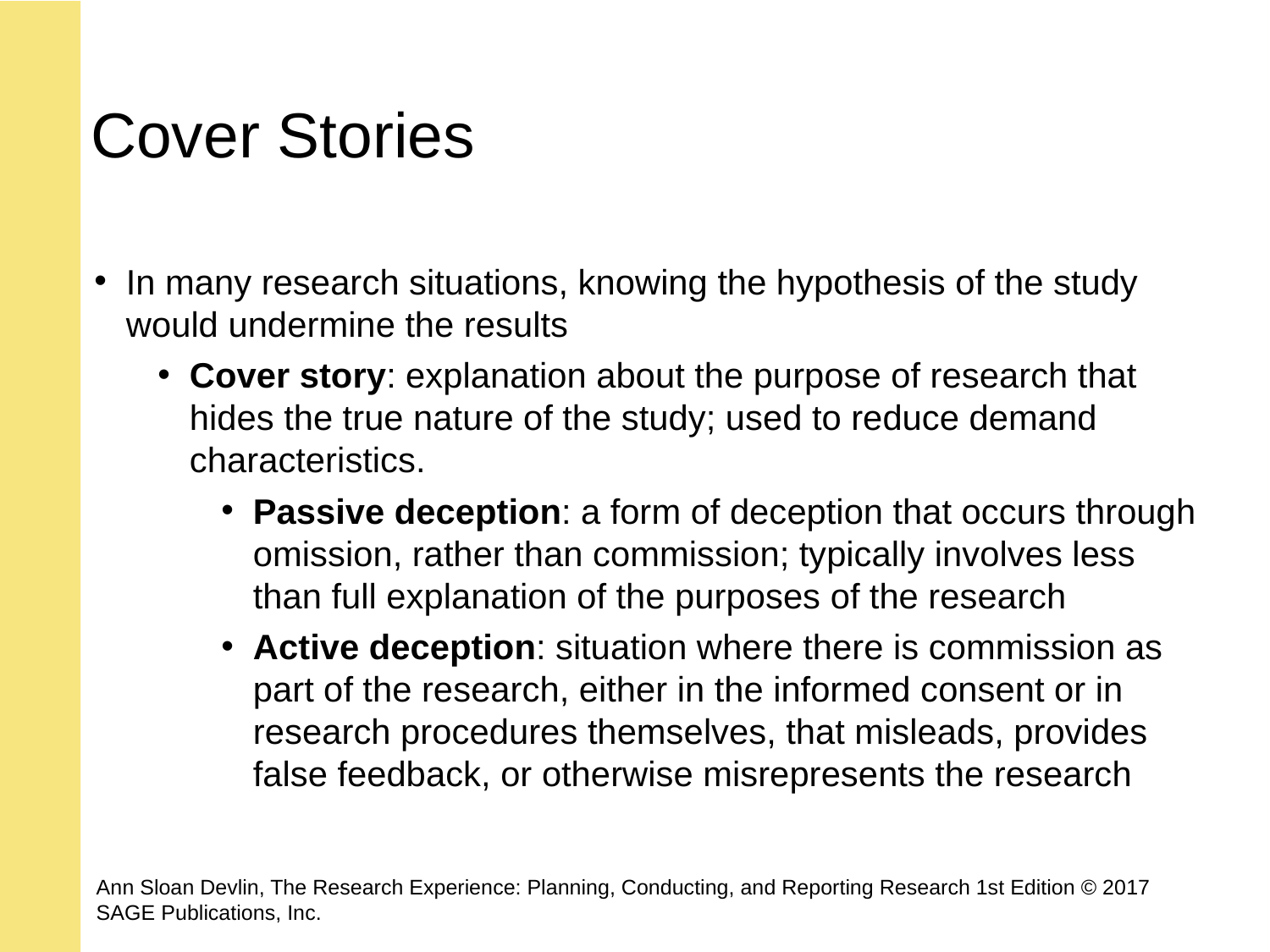

# Cover Stories
In many research situations, knowing the hypothesis of the study would undermine the results
Cover story: explanation about the purpose of research that hides the true nature of the study; used to reduce demand characteristics.
Passive deception: a form of deception that occurs through omission, rather than commission; typically involves less than full explanation of the purposes of the research
Active deception: situation where there is commission as part of the research, either in the informed consent or in research procedures themselves, that misleads, provides false feedback, or otherwise misrepresents the research